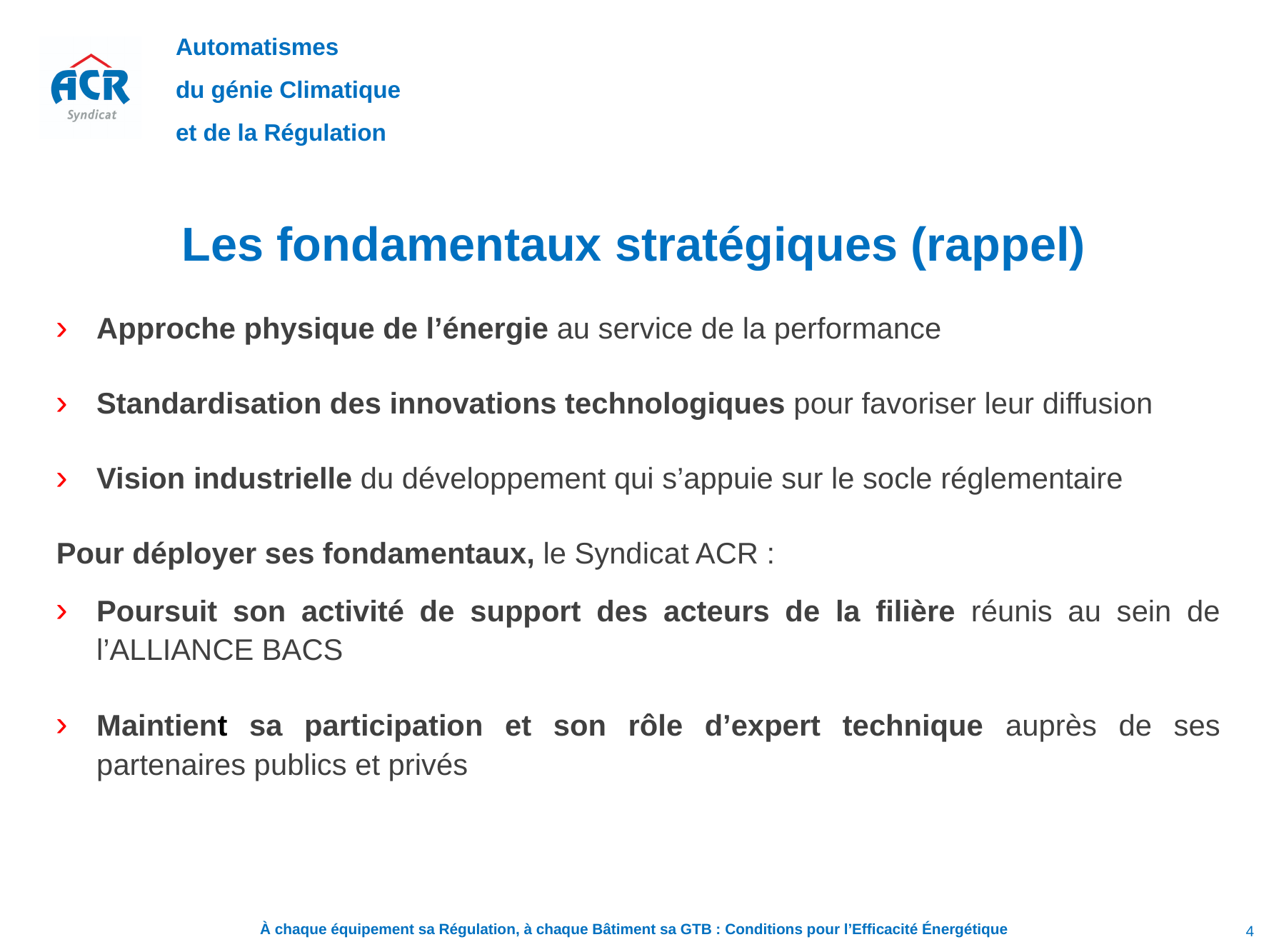

# Les fondamentaux stratégiques (rappel)
Approche physique de l’énergie au service de la performance
Standardisation des innovations technologiques pour favoriser leur diffusion
Vision industrielle du développement qui s’appuie sur le socle réglementaire
Pour déployer ses fondamentaux, le Syndicat ACR :
Poursuit son activité de support des acteurs de la filière réunis au sein de l’ALLIANCE BACS
Maintient sa participation et son rôle d’expert technique auprès de ses partenaires publics et privés